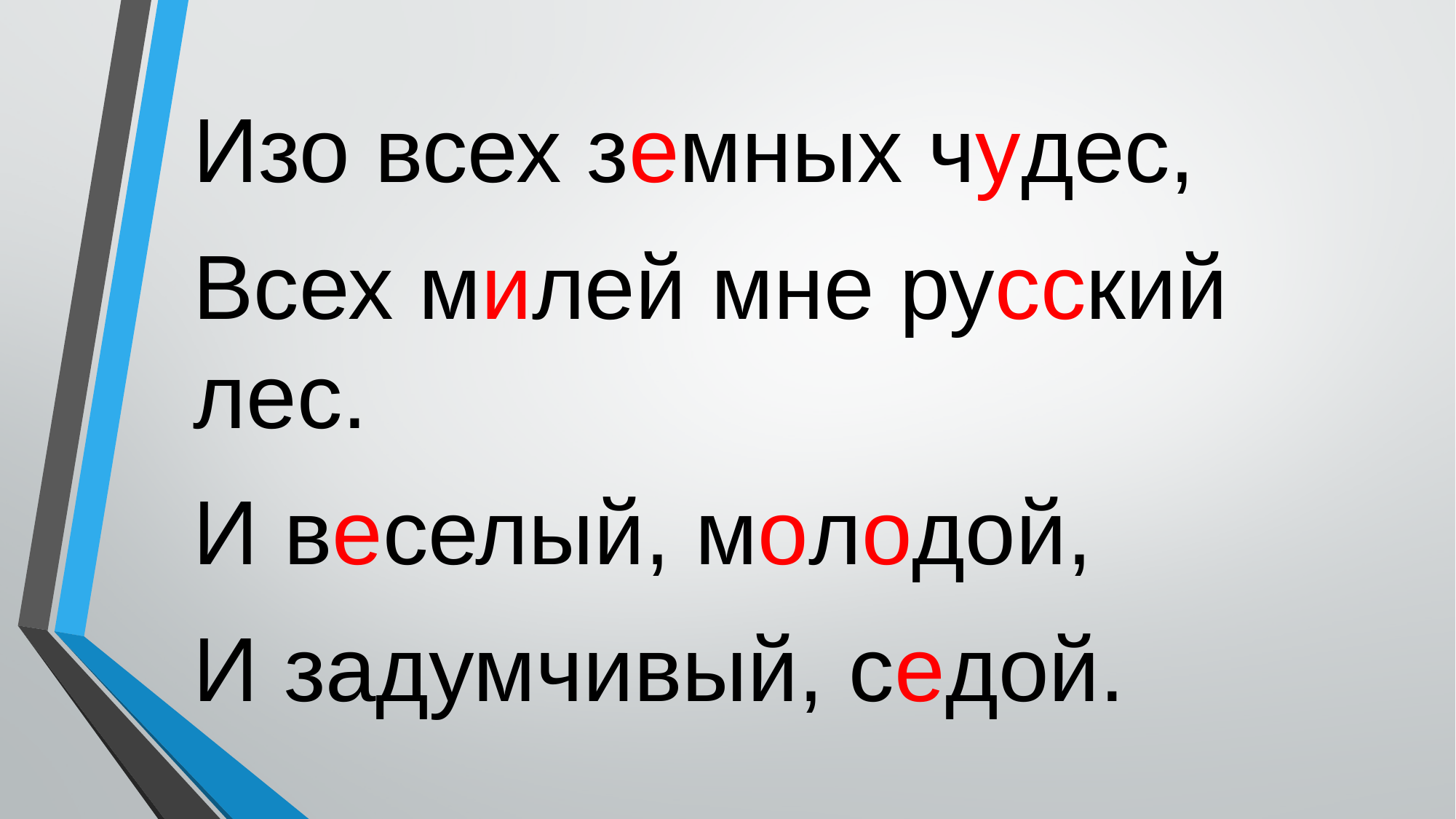

#
Изо всех земных чудес,
Всех милей мне русский лес.
И веселый, молодой,
И задумчивый, седой.